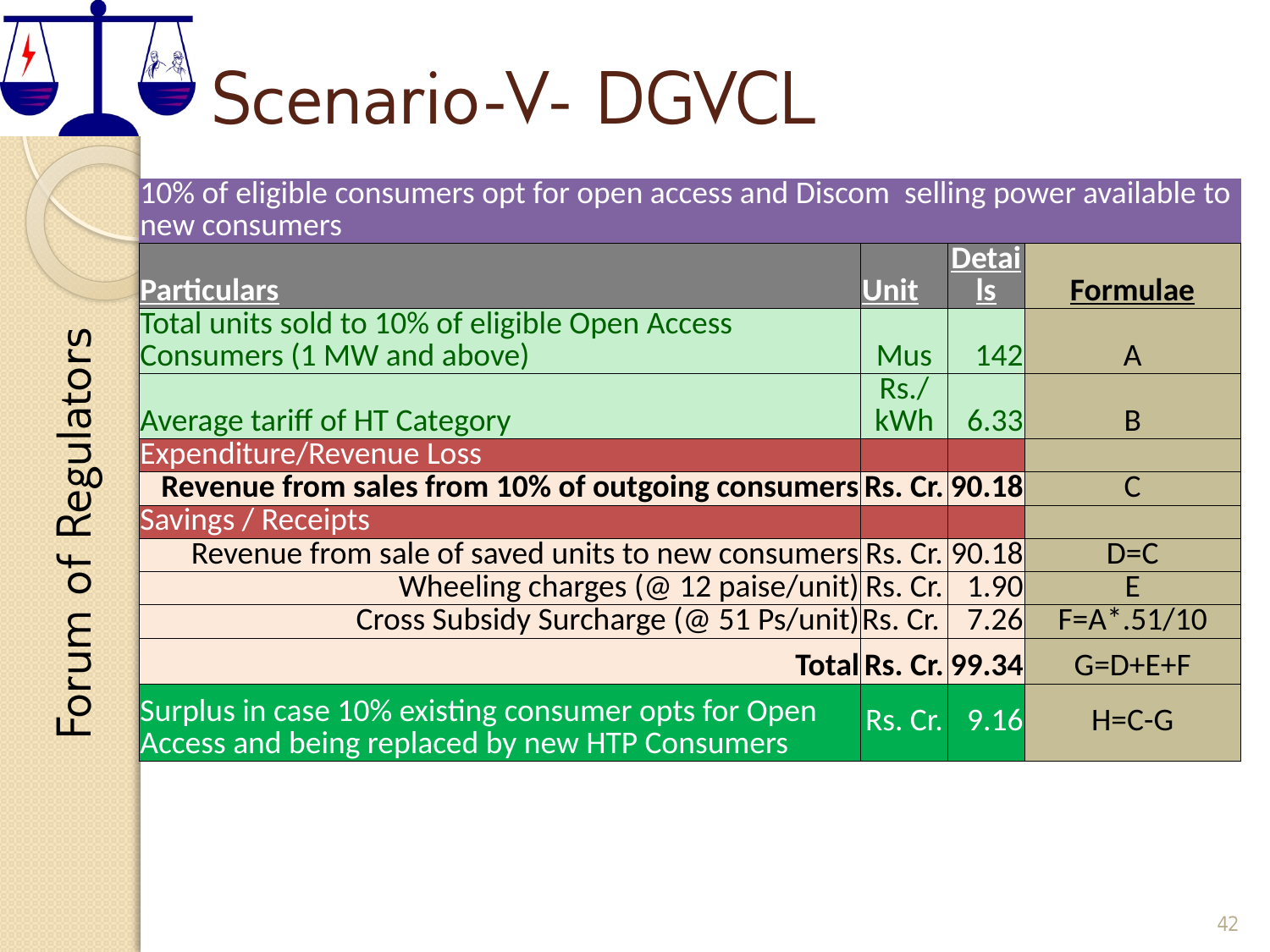

# Scenario-V- DGVCL
| 10% of eligible consumers opt for open access and Discom selling power available to new consumers |  |  |  |
| --- | --- | --- | --- |
| Particulars | Unit | Details | Formulae |
| Total units sold to 10% of eligible Open Access Consumers (1 MW and above) | Mus | 142 | A |
| Average tariff of HT Category | Rs./kWh | 6.33 | B |
| Expenditure/Revenue Loss |  |  |  |
| Revenue from sales from 10% of outgoing consumers | Rs. Cr. | 90.18 | C |
| Savings / Receipts |  |  |  |
| Revenue from sale of saved units to new consumers | Rs. Cr. | 90.18 | D=C |
| Wheeling charges (@ 12 paise/unit) | Rs. Cr. | 1.90 | E |
| Cross Subsidy Surcharge (@ 51 Ps/unit) | Rs. Cr. | 7.26 | F=A\*.51/10 |
| Total | Rs. Cr. | 99.34 | G=D+E+F |
| Surplus in case 10% existing consumer opts for Open Access and being replaced by new HTP Consumers | Rs. Cr. | 9.16 | H=C-G |
42